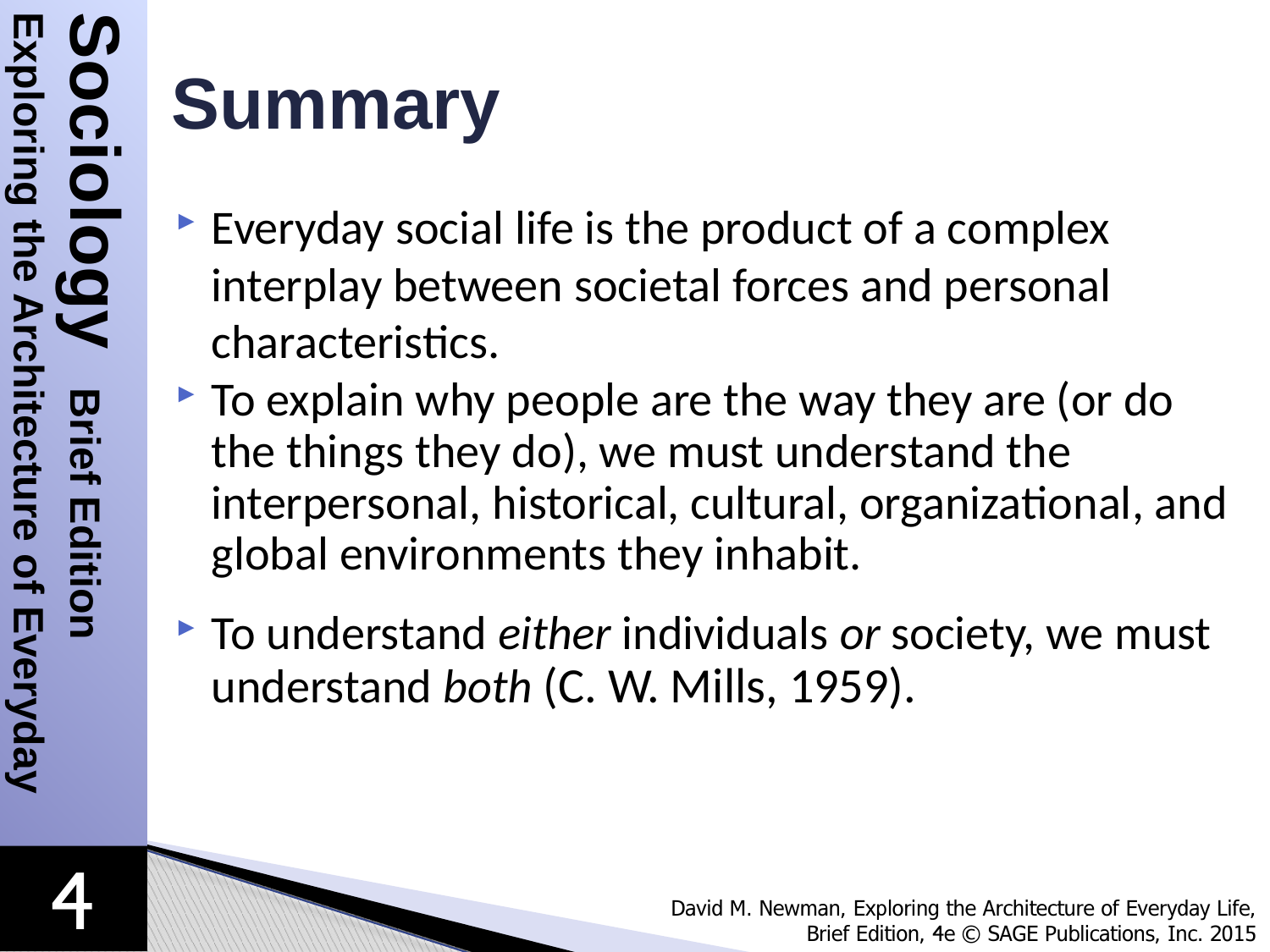

# Summary
Everyday social life is the product of a complex interplay between societal forces and personal characteristics.
To explain why people are the way they are (or do the things they do), we must understand the interpersonal, historical, cultural, organizational, and global environments they inhabit.
To understand either individuals or society, we must understand both (C. W. Mills, 1959).

David M. Newman, Exploring the Architecture of Everyday Life, Brief Edition, 4e © SAGE Publications, Inc. 2015